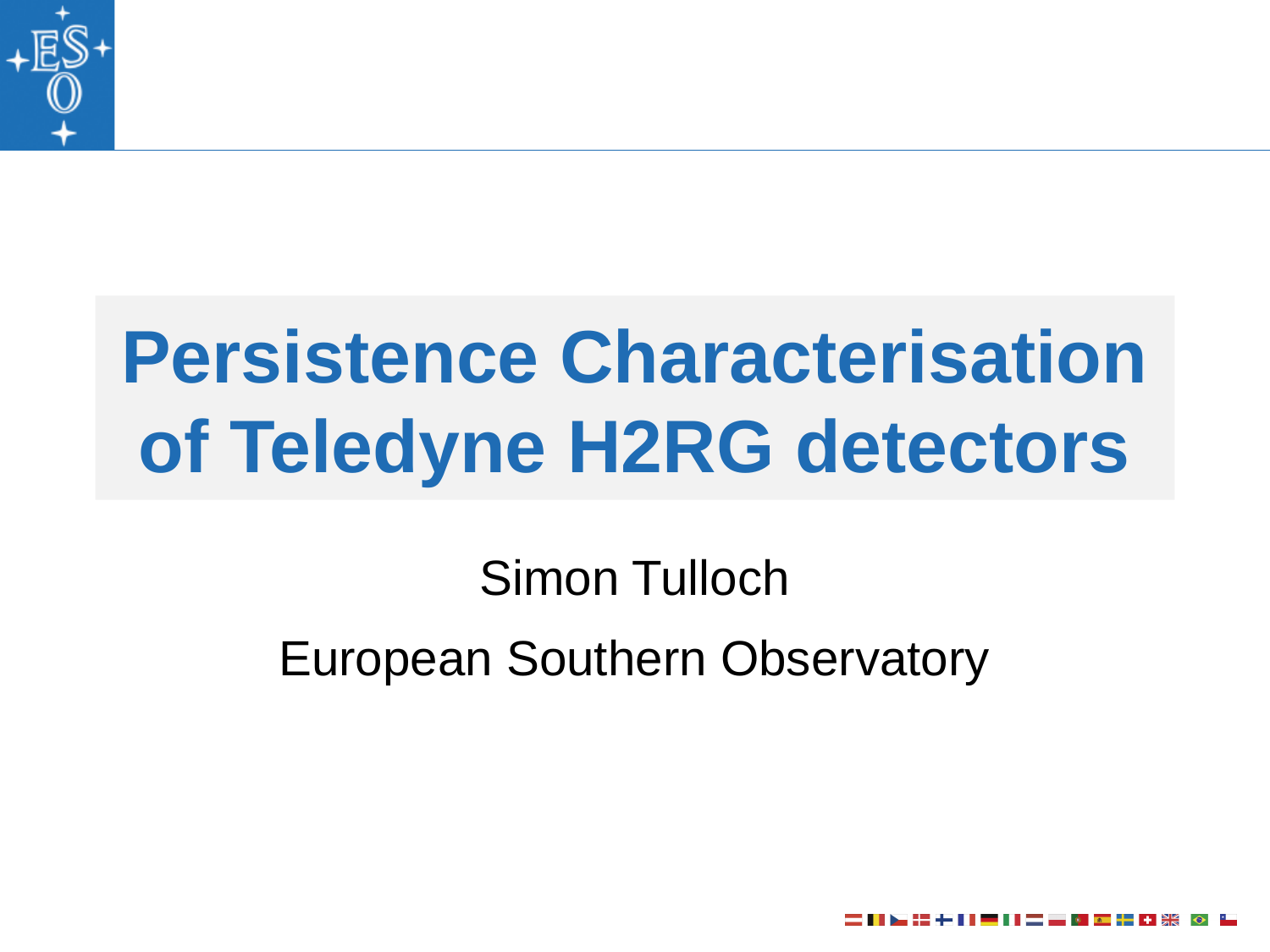

# Persistence Characterisation of Teledyne H2RG detectors
Simon Tulloch
European Southern Observatory